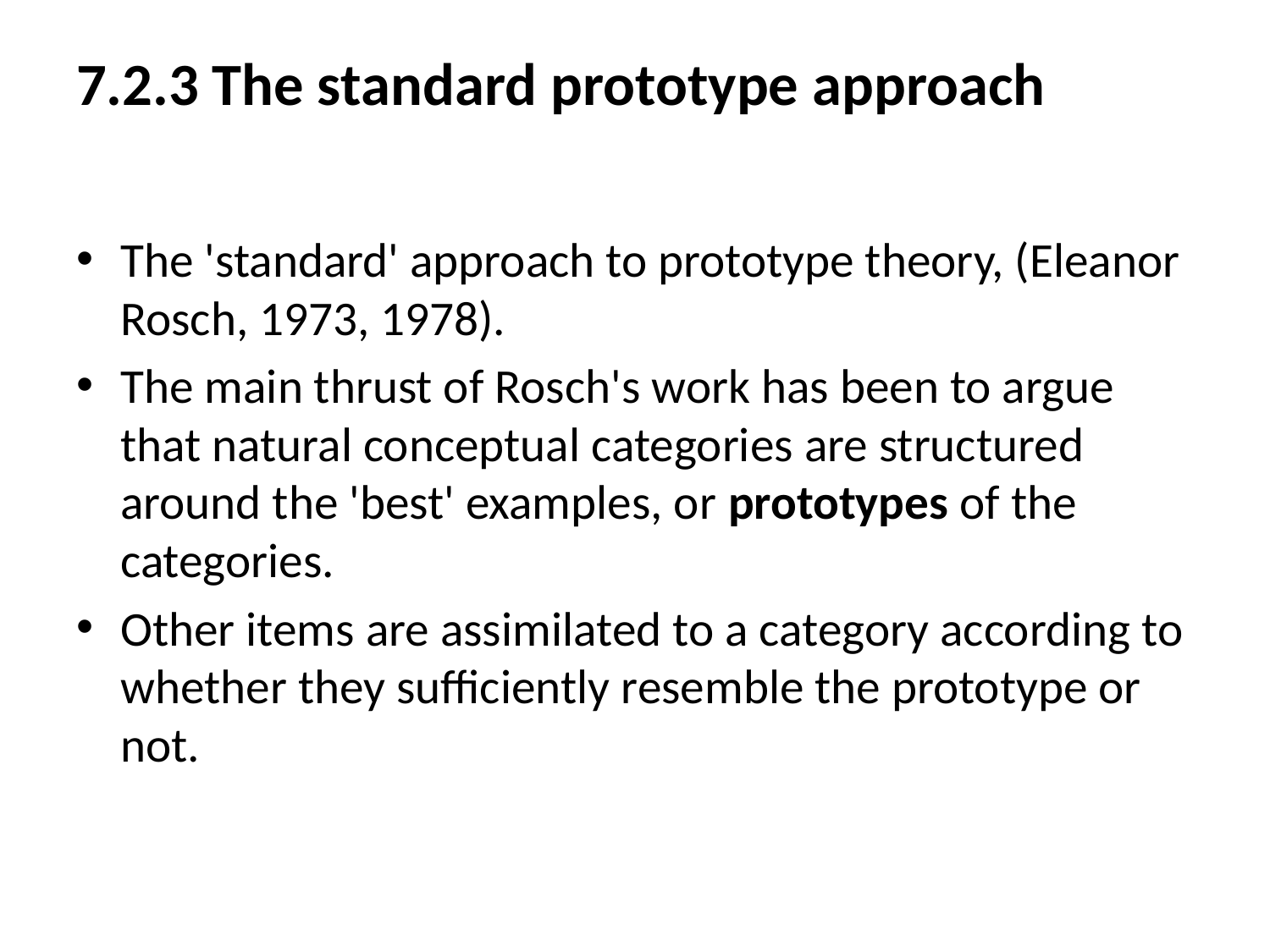

# 7.2.3 The standard prototype approach
The 'standard' approach to prototype theory, (Eleanor Rosch, 1973, 1978).
The main thrust of Rosch's work has been to argue that natural conceptual categories are structured around the 'best' examples, or prototypes of the categories.
Other items are assimilated to a category according to whether they sufficiently resemble the prototype or not.